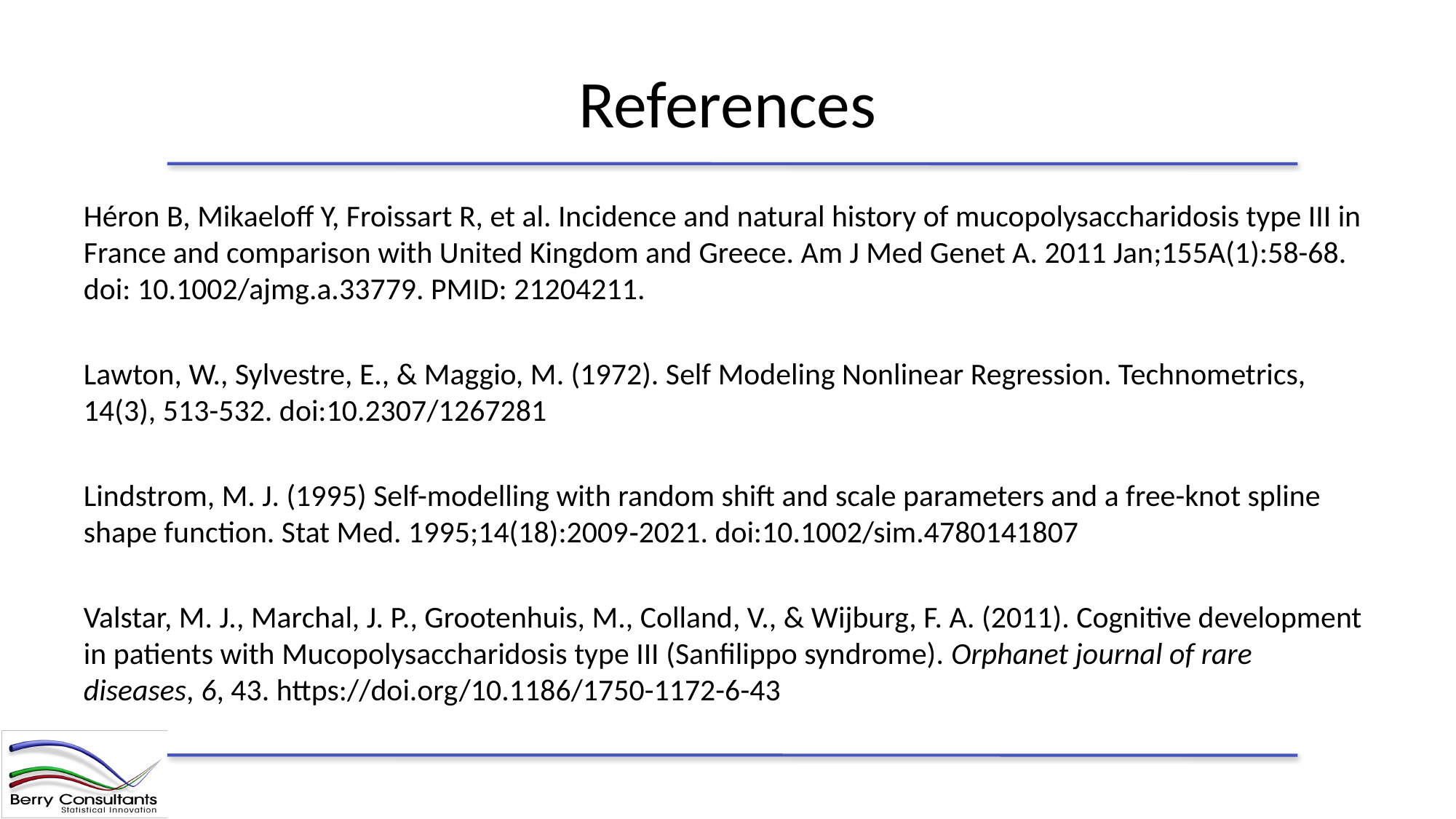

# References
Héron B, Mikaeloff Y, Froissart R, et al. Incidence and natural history of mucopolysaccharidosis type III in France and comparison with United Kingdom and Greece. Am J Med Genet A. 2011 Jan;155A(1):58-68. doi: 10.1002/ajmg.a.33779. PMID: 21204211.

Lawton, W., Sylvestre, E., & Maggio, M. (1972). Self Modeling Nonlinear Regression. Technometrics, 14(3), 513-532. doi:10.2307/1267281

Lindstrom, M. J. (1995) Self-modelling with random shift and scale parameters and a free-knot spline shape function. Stat Med. 1995;14(18):2009‐2021. doi:10.1002/sim.4780141807

Valstar, M. J., Marchal, J. P., Grootenhuis, M., Colland, V., & Wijburg, F. A. (2011). Cognitive development in patients with Mucopolysaccharidosis type III (Sanfilippo syndrome). Orphanet journal of rare diseases, 6, 43. https://doi.org/10.1186/1750-1172-6-43